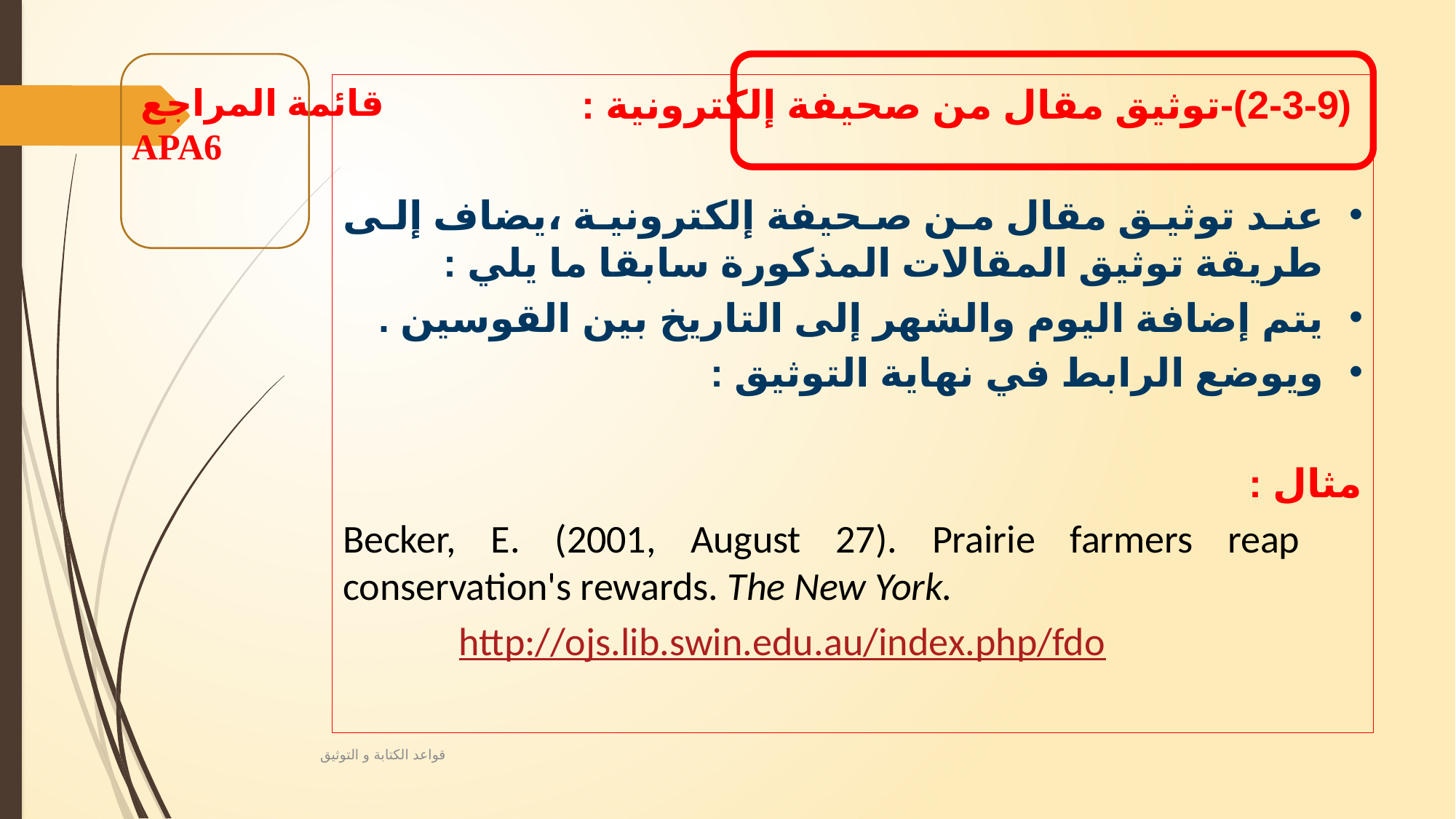

# قائمة المراجع APA6
 (2-3-9)-توثيق مقال من صحيفة إلكترونية :

عند توثيق مقال من صحيفة إلكترونية ،يضاف إلى طريقة توثيق المقالات المذكورة سابقا ما يلي :
يتم إضافة اليوم والشهر إلى التاريخ بين القوسين .
ويوضع الرابط في نهاية التوثيق :

مثال :
Becker, E. (2001, August 27). Prairie farmers reap 	conservation's rewards. The New York.
             http://ojs.lib.swin.edu.au/index.php/fdo

قواعد الكتابة و التوثيق